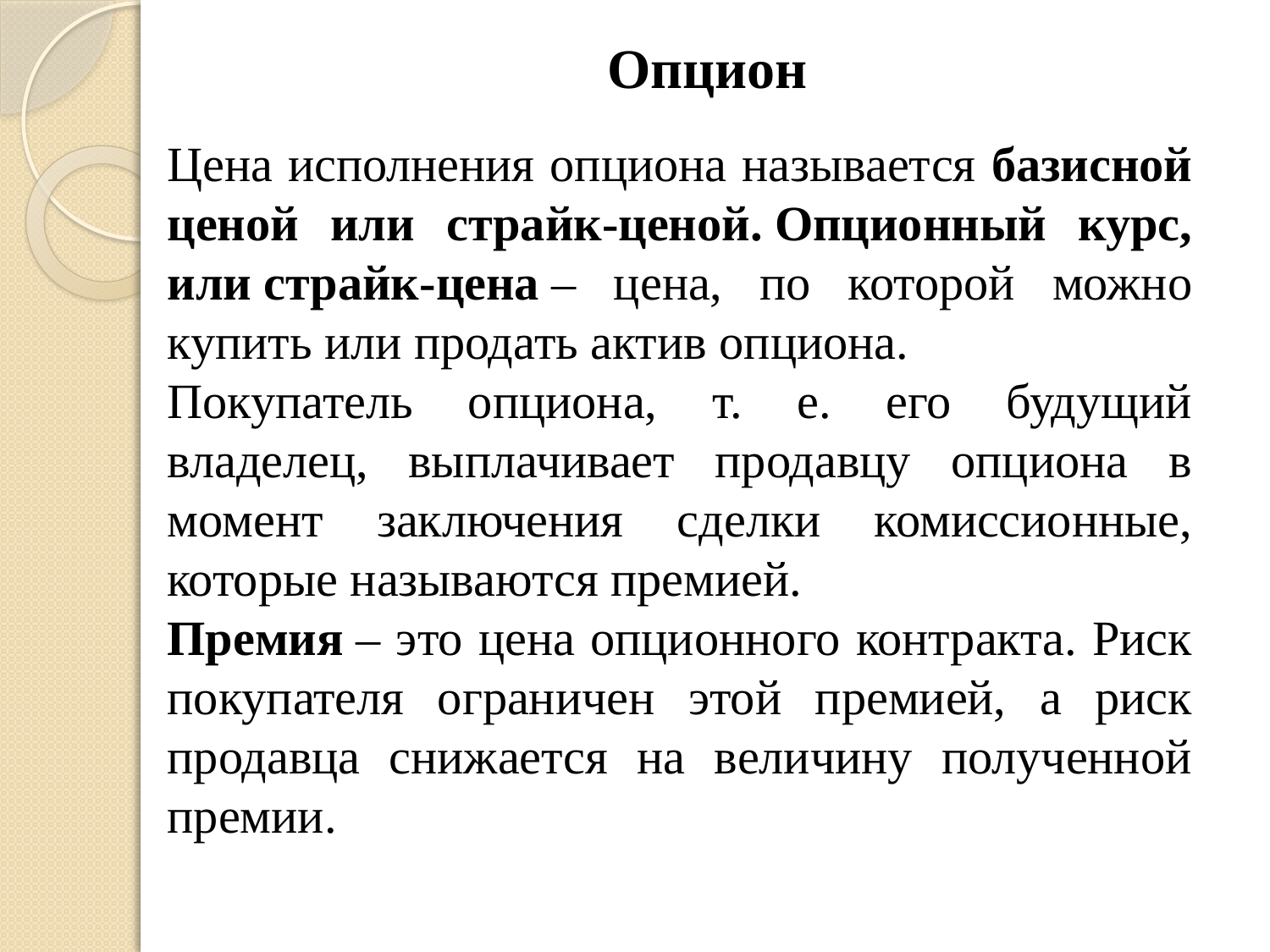

# Опцион
Цена исполнения опциона называется базисной ценой или страйк-ценой. Опционный курс, или страйк-цена – цена, по которой можно купить или продать актив опциона.
Покупатель опциона, т. е. его будущий владелец, выплачивает продавцу опциона в момент заключения сделки комиссионные, которые называются премией.
Премия – это цена опционного контракта. Риск покупателя ограничен этой премией, а риск продавца снижается на величину полученной премии.